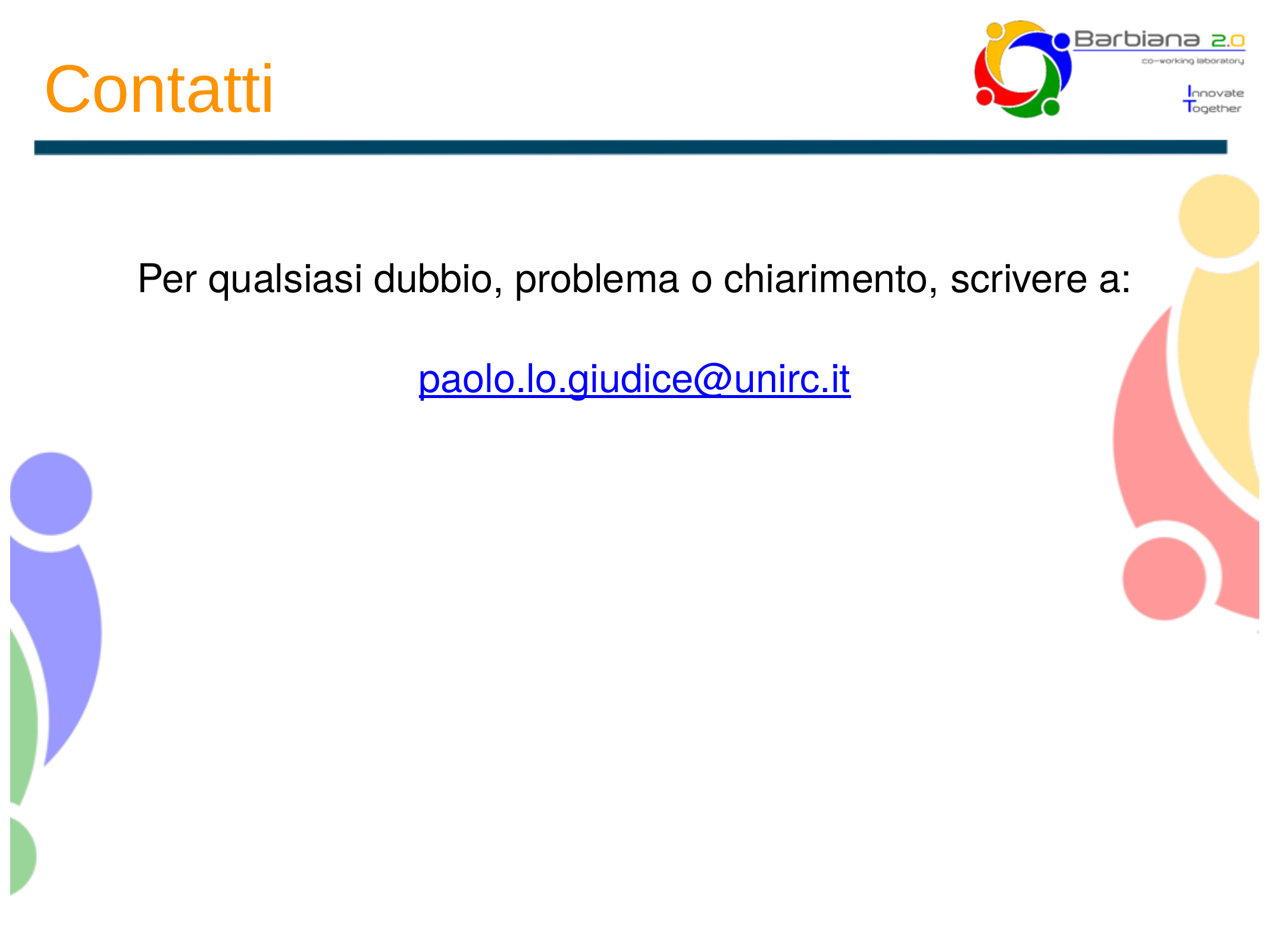

Per qualsiasi dubbio, problema o chiarimento, scrivere a:
paolo.lo.giudice@unirc.it
# Contatti
20